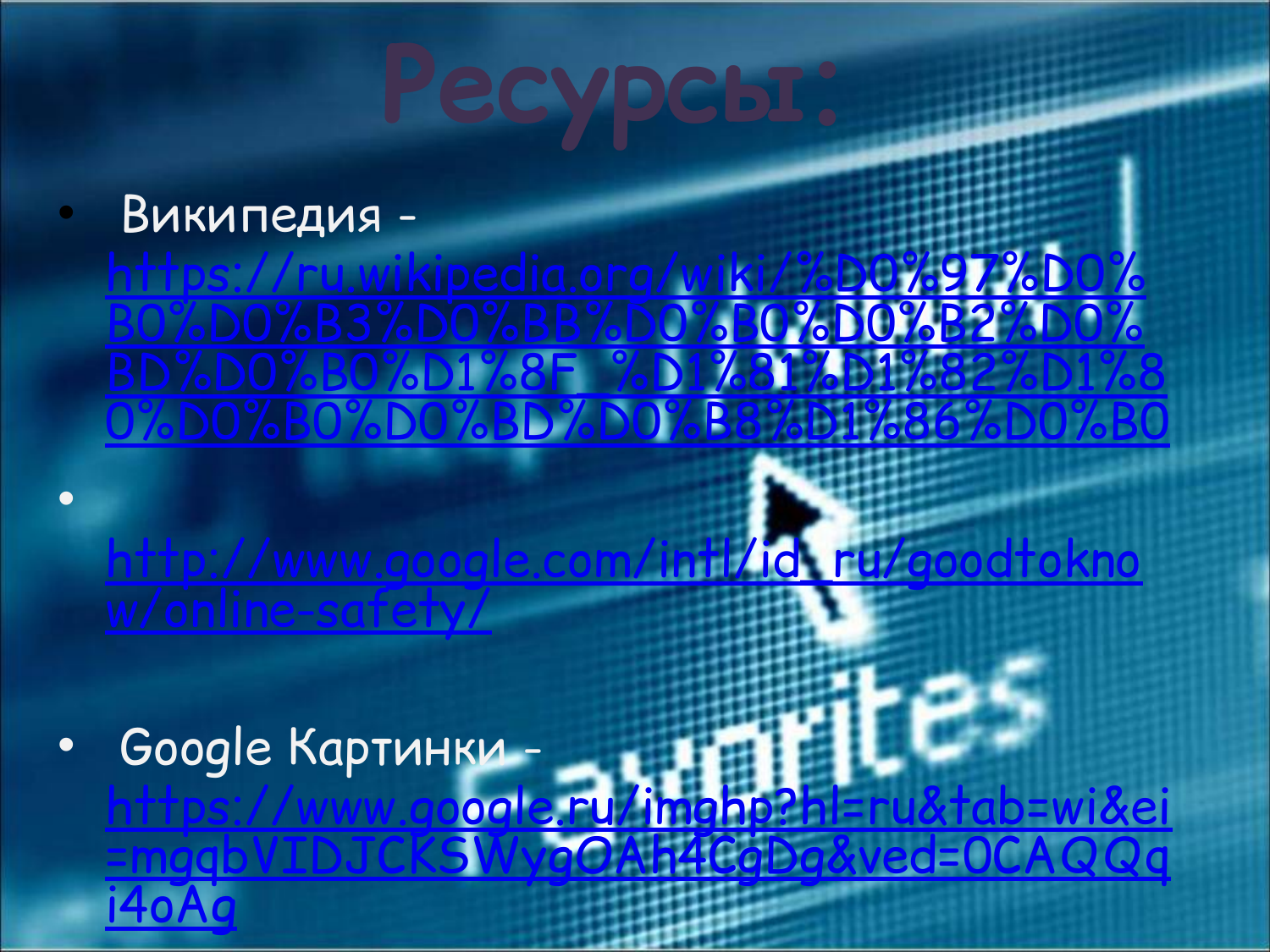

# Ресурсы:
 Википедия - https://ru.wikipedia.org/wiki/%D0%97%D0%B0%D0%B3%D0%BB%D0%B0%D0%B2%D0%BD%D0%B0%D1%8F_%D1%81%D1%82%D1%80%D0%B0%D0%BD%D0%B8%D1%86%D0%B0
 http://www.google.com/intl/id_ru/goodtoknow/online-safety/
 Google Картинки - https://www.google.ru/imghp?hl=ru&tab=wi&ei=mgqbVIDJCKSWygOAh4CgDg&ved=0CAQQqi4oAg